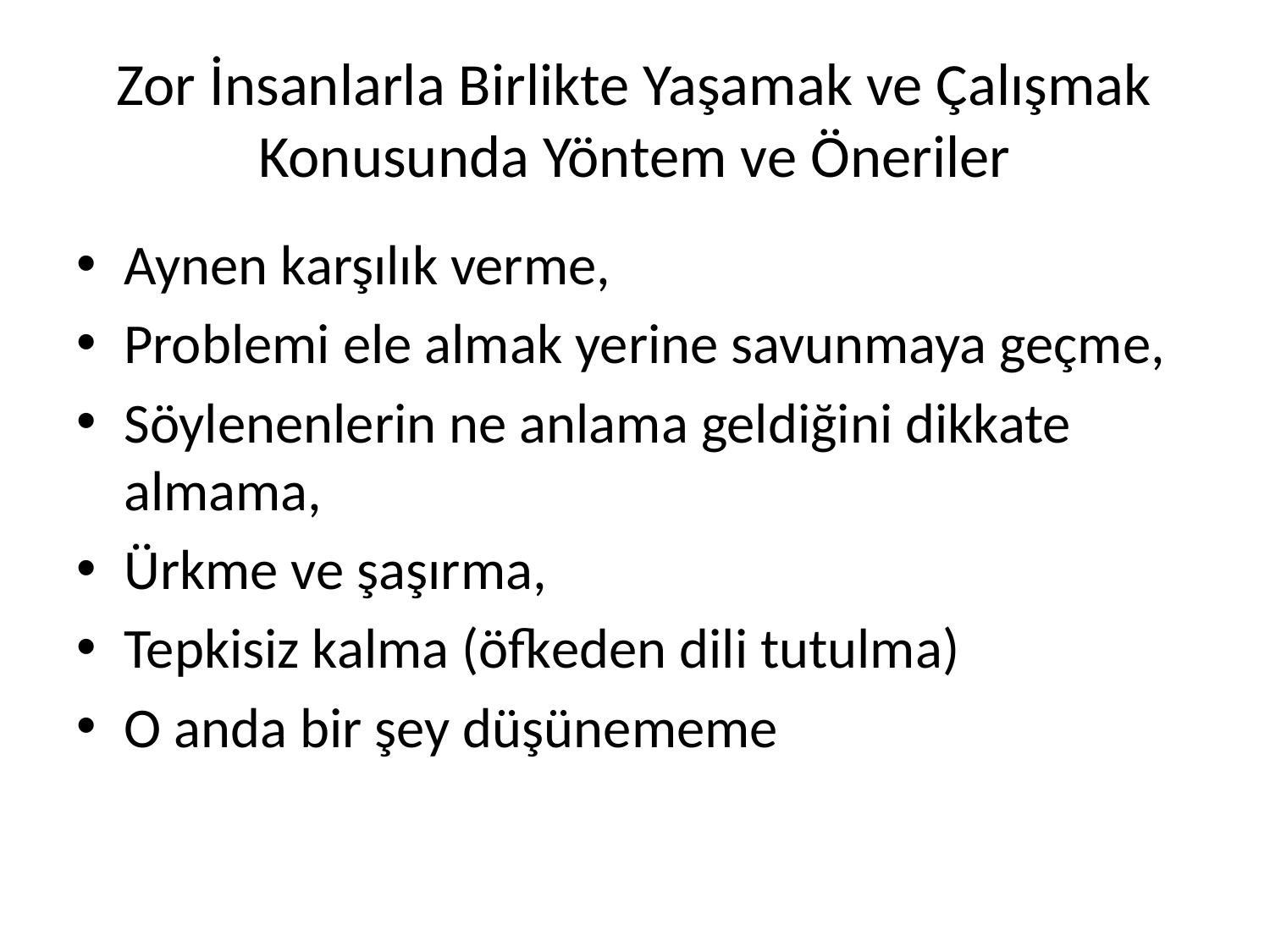

# Zor İnsanlarla Birlikte Yaşamak ve Çalışmak Konusunda Yöntem ve Öneriler
Aynen karşılık verme,
Problemi ele almak yerine savunmaya geçme,
Söylenenlerin ne anlama geldiğini dikkate almama,
Ürkme ve şaşırma,
Tepkisiz kalma (öfkeden dili tutulma)
O anda bir şey düşünememe